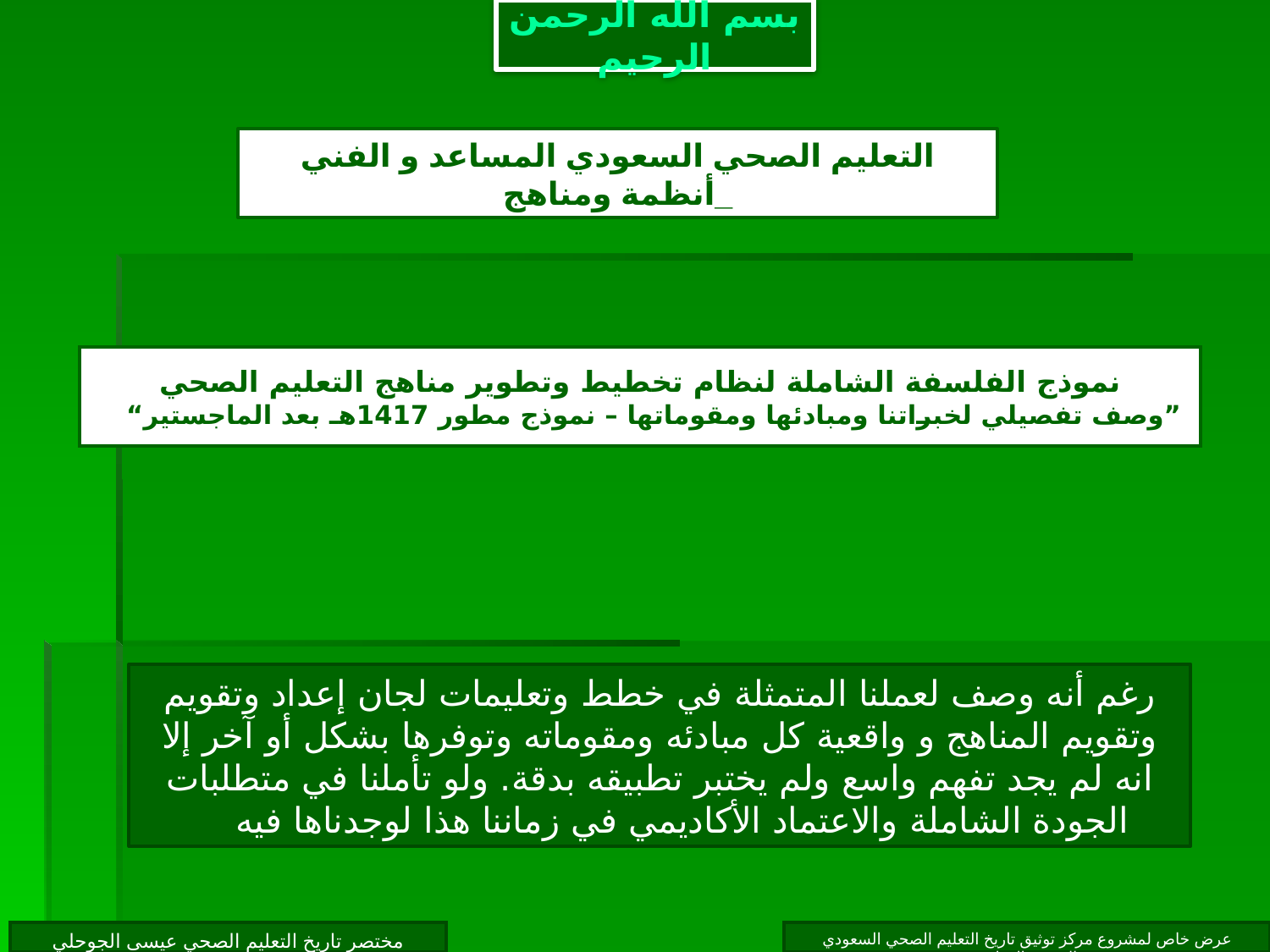

بسم الله الرحمن الرحيم
التعليم الصحي السعودي المساعد و الفني _أنظمة ومناهج
# نموذج الفلسفة الشاملة لنظام تخطيط وتطوير مناهج التعليم الصحي ”وصف تفصيلي لخبراتنا ومبادئها ومقوماتها – نموذج مطور 1417هـ بعد الماجستير“
رغم أنه وصف لعملنا المتمثلة في خطط وتعليمات لجان إعداد وتقويم وتقويم المناهج و واقعية كل مبادئه ومقوماته وتوفرها بشكل أو آخر إلا انه لم يجد تفهم واسع ولم يختبر تطبيقه بدقة. ولو تأملنا في متطلبات الجودة الشاملة والاعتماد الأكاديمي في زماننا هذا لوجدناها فيه
مختصر تاريخ التعليم الصحي عيسى الجوحلي 16__3_1439
عرض خاص لمشروع مركز توثيق تاريخ التعليم الصحي السعودي الحرس الوطني